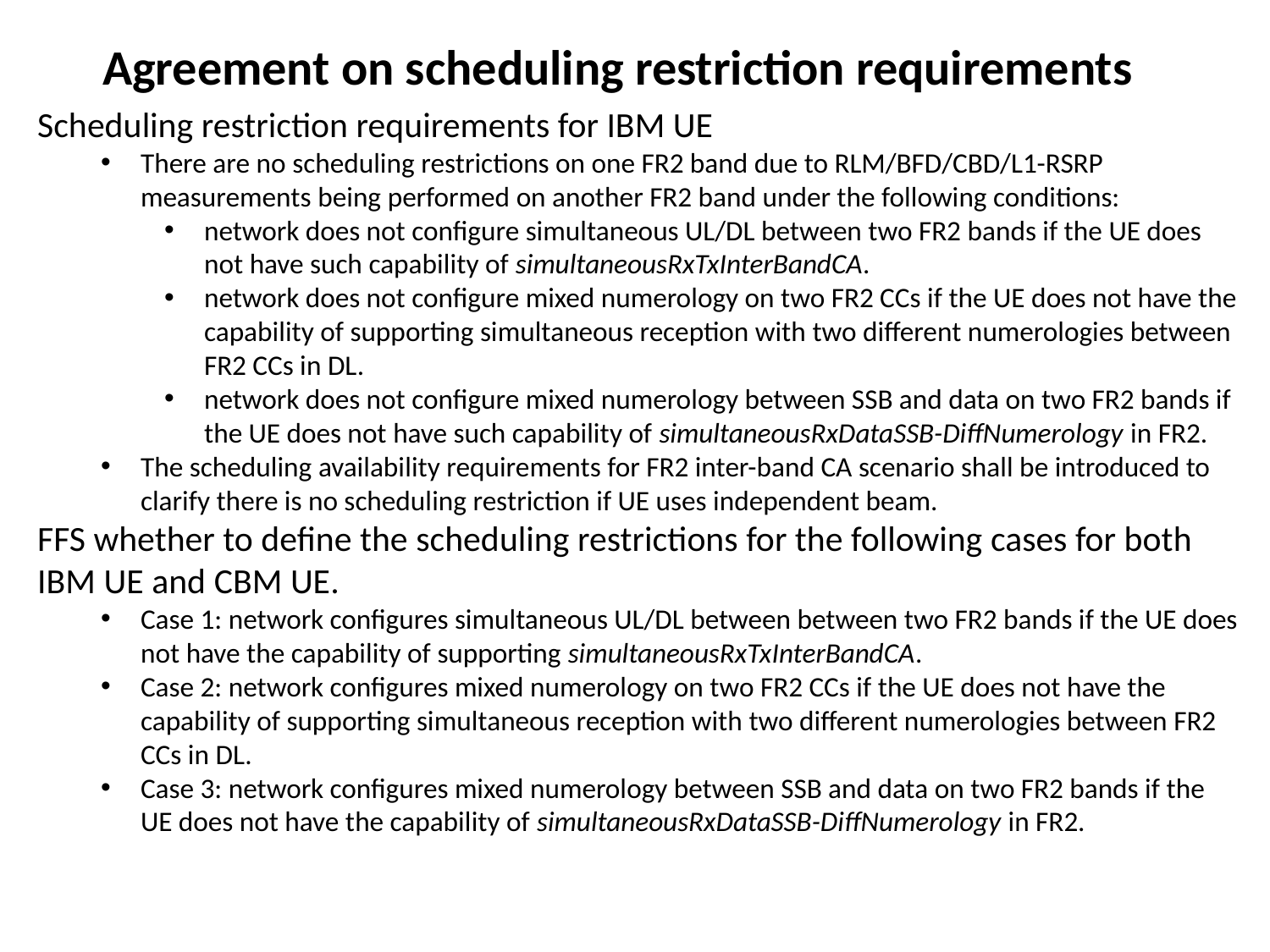

# Agreement on scheduling restriction requirements
Scheduling restriction requirements for IBM UE
There are no scheduling restrictions on one FR2 band due to RLM/BFD/CBD/L1-RSRP measurements being performed on another FR2 band under the following conditions:
network does not configure simultaneous UL/DL between two FR2 bands if the UE does not have such capability of simultaneousRxTxInterBandCA.
network does not configure mixed numerology on two FR2 CCs if the UE does not have the capability of supporting simultaneous reception with two different numerologies between FR2 CCs in DL.
network does not configure mixed numerology between SSB and data on two FR2 bands if the UE does not have such capability of simultaneousRxDataSSB-DiffNumerology in FR2.
The scheduling availability requirements for FR2 inter-band CA scenario shall be introduced to clarify there is no scheduling restriction if UE uses independent beam.
FFS whether to define the scheduling restrictions for the following cases for both IBM UE and CBM UE.
Case 1: network configures simultaneous UL/DL between between two FR2 bands if the UE does not have the capability of supporting simultaneousRxTxInterBandCA.
Case 2: network configures mixed numerology on two FR2 CCs if the UE does not have the capability of supporting simultaneous reception with two different numerologies between FR2 CCs in DL.
Case 3: network configures mixed numerology between SSB and data on two FR2 bands if the UE does not have the capability of simultaneousRxDataSSB-DiffNumerology in FR2.